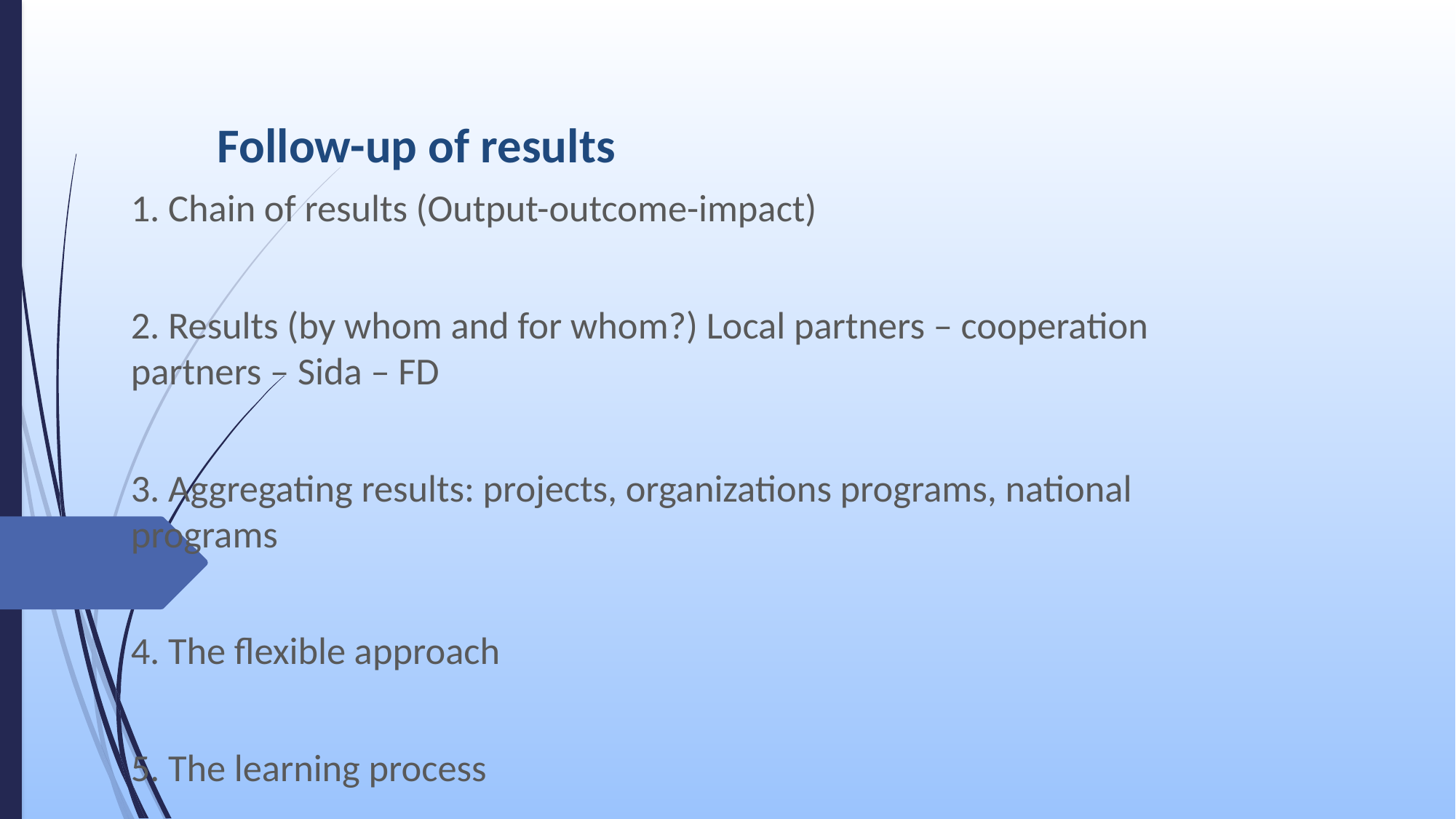

# Follow-up of results
1. Chain of results (Output-outcome-impact)

2. Results (by whom and for whom?) Local partners – cooperation partners – Sida – FD

3. Aggregating results: projects, organizations programs, national programs

4. The flexible approach

5. The learning process